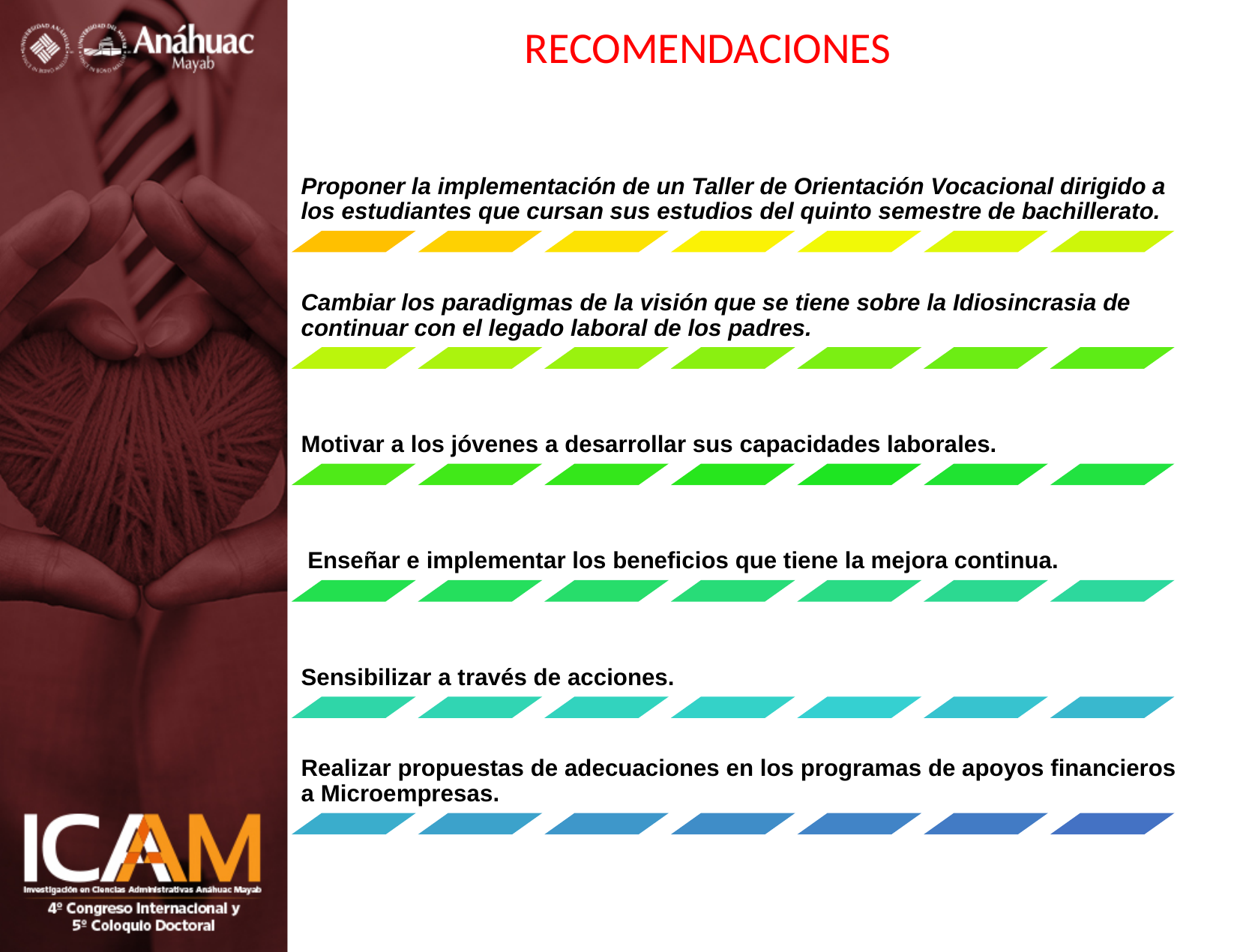

# RECOMENDACIONES
Proponer la implementación de un Taller de Orientación Vocacional dirigido a los estudiantes que cursan sus estudios del quinto semestre de bachillerato.
Cambiar los paradigmas de la visión que se tiene sobre la Idiosincrasia de continuar con el legado laboral de los padres.
Motivar a los jóvenes a desarrollar sus capacidades laborales.
 Enseñar e implementar los beneficios que tiene la mejora continua.
Sensibilizar a través de acciones.
Realizar propuestas de adecuaciones en los programas de apoyos financieros a Microempresas.